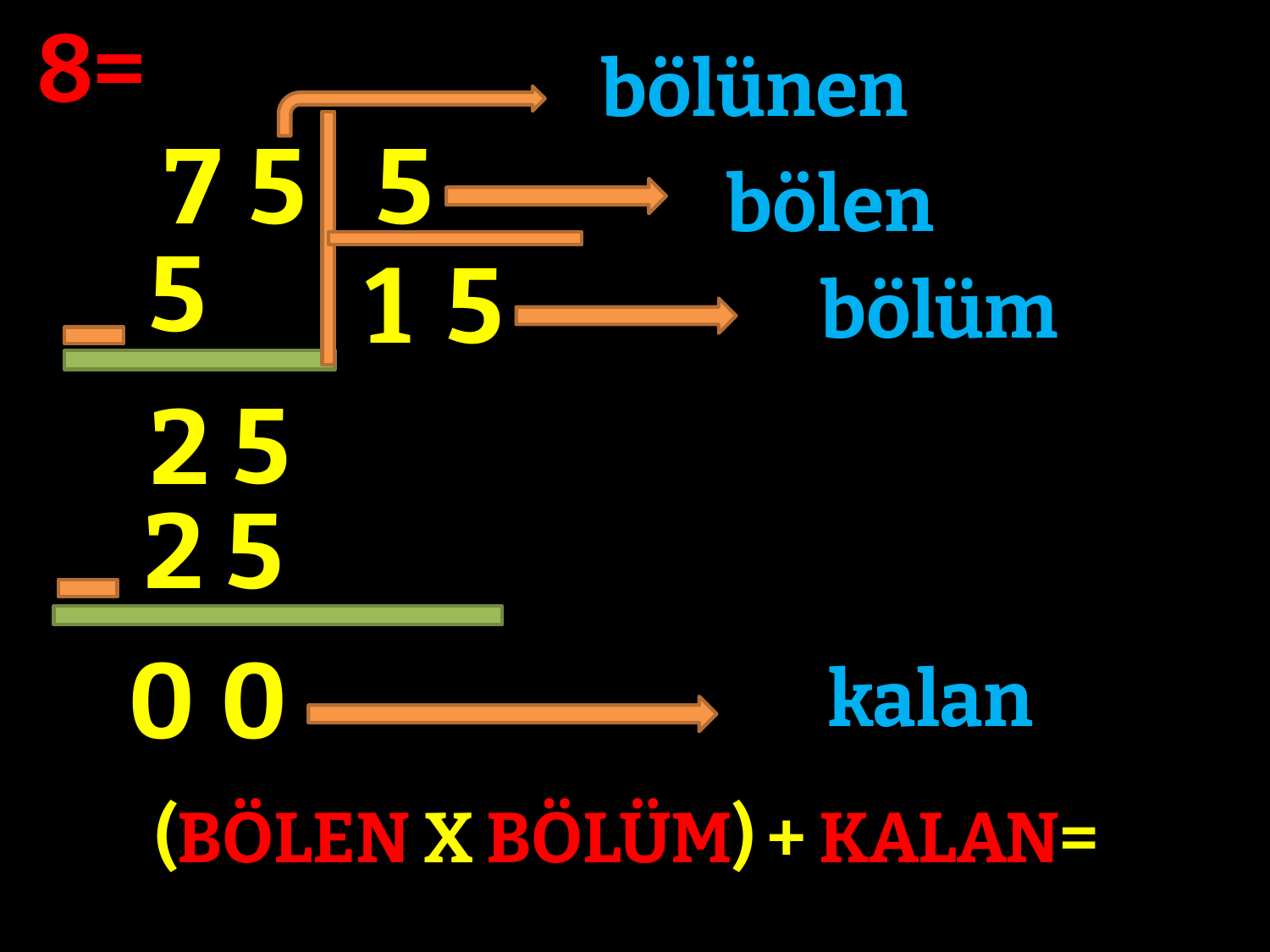

8=
bölünen

5
7
5
bölen

5
1
5
bölüm
#

5
2
2
5

0
0
kalan

(BÖLEN X BÖLÜM) + KALAN=